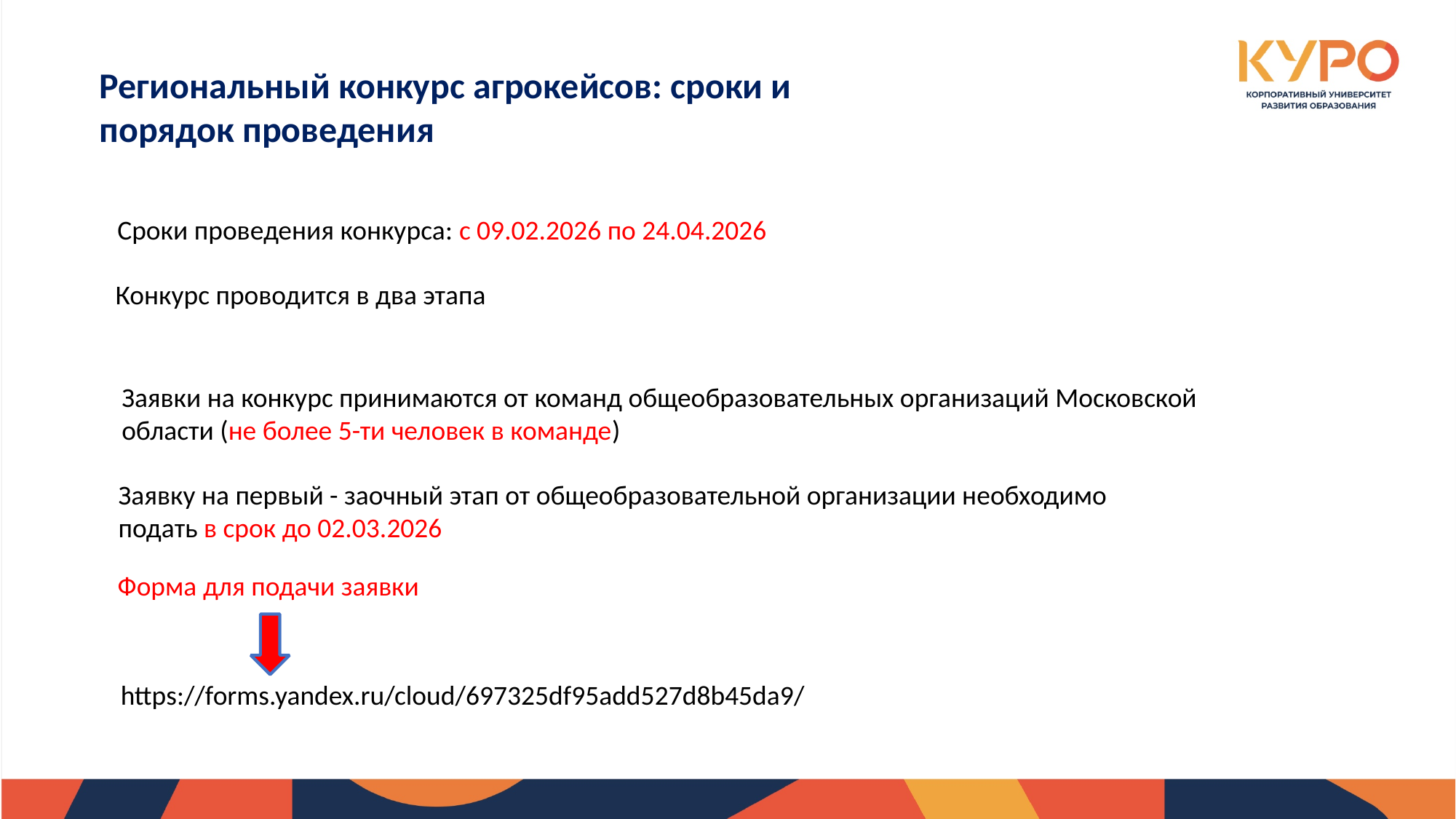

Региональный конкурс агрокейсов: сроки и порядок проведения
Сроки проведения конкурса: с 09.02.2026 по 24.04.2026
Конкурс проводится в два этапа
Заявки на конкурс принимаются от команд общеобразовательных организаций Московской области (не более 5-ти человек в команде)
Заявку на первый - заочный этап от общеобразовательной организации необходимо подать в срок до 02.03.2026
Форма для подачи заявки

https://forms.yandex.ru/cloud/697325df95add527d8b45da9/